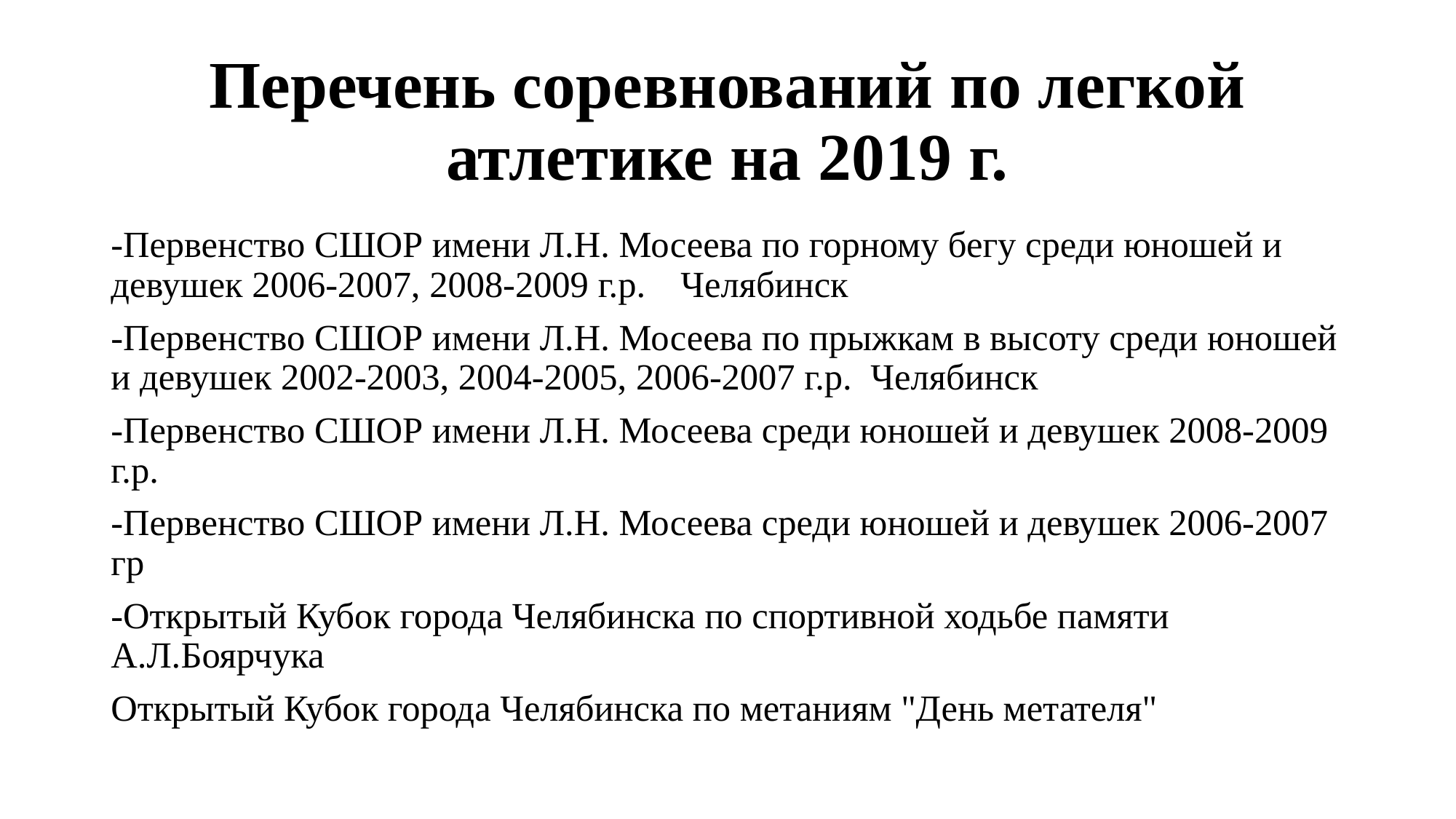

# Перечень соревнований по легкой атлетике на 2019 г.
-Первенство СШОР имени Л.Н. Мосеева по горному бегу среди юношей и девушек 2006-2007, 2008-2009 г.р.	Челябинск
-Первенство СШОР имени Л.Н. Мосеева по прыжкам в высоту среди юношей и девушек 2002-2003, 2004-2005, 2006-2007 г.р.	Челябинск
-Первенство СШОР имени Л.Н. Мосеева среди юношей и девушек 2008-2009 г.р.
-Первенство СШОР имени Л.Н. Мосеева среди юношей и девушек 2006-2007 гр
-Открытый Кубок города Челябинска по спортивной ходьбе памяти А.Л.Боярчука
Открытый Кубок города Челябинска по метаниям "День метателя"